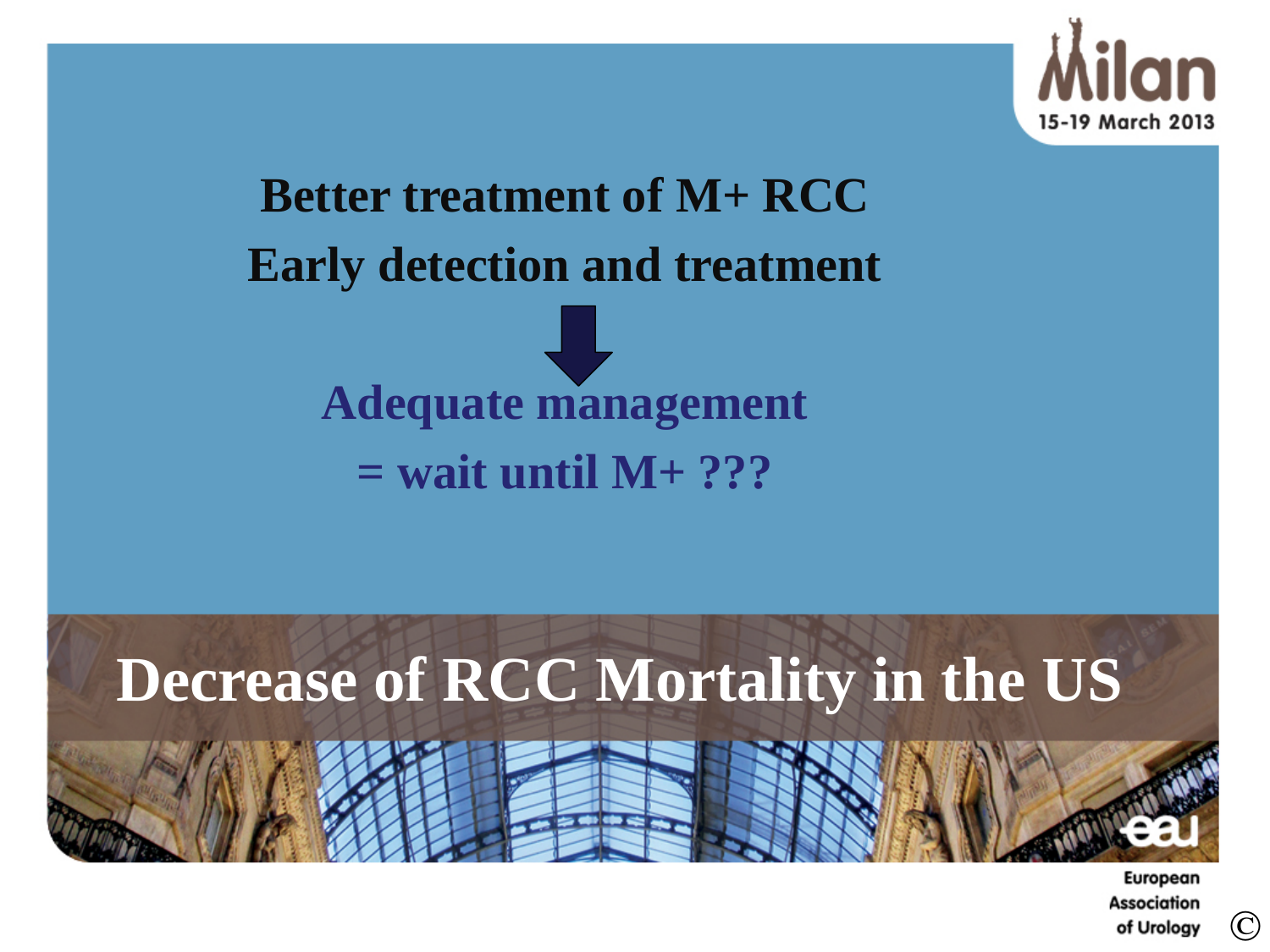

Better treatment of M+ RCC
Early detection and treatment

Adequate management
 = wait until M+ ???

# Decrease of RCC Mortality in the US